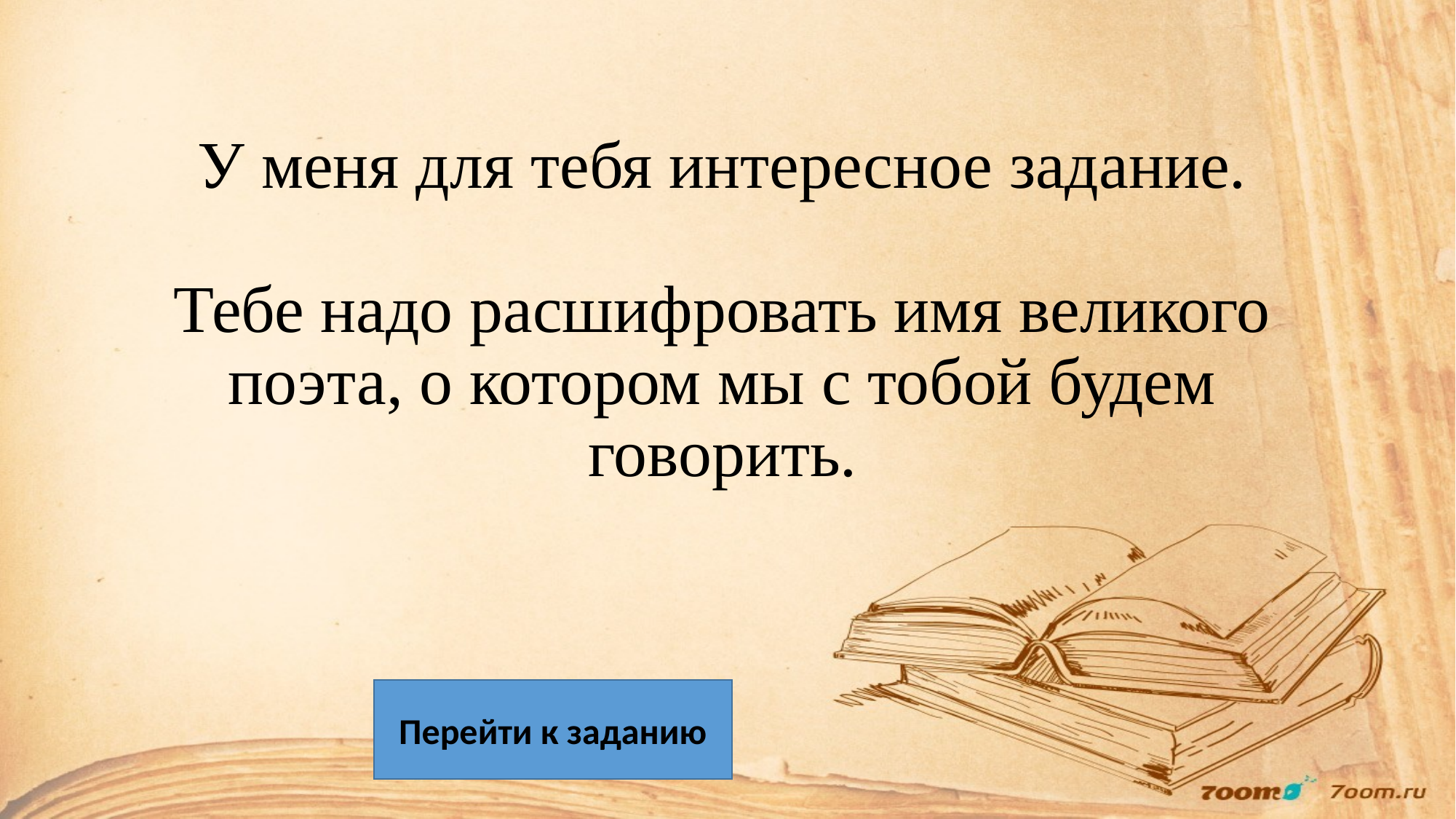

# У меня для тебя интересное задание. Тебе надо расшифровать имя великого поэта, о котором мы с тобой будем говорить.
Перейти к заданию